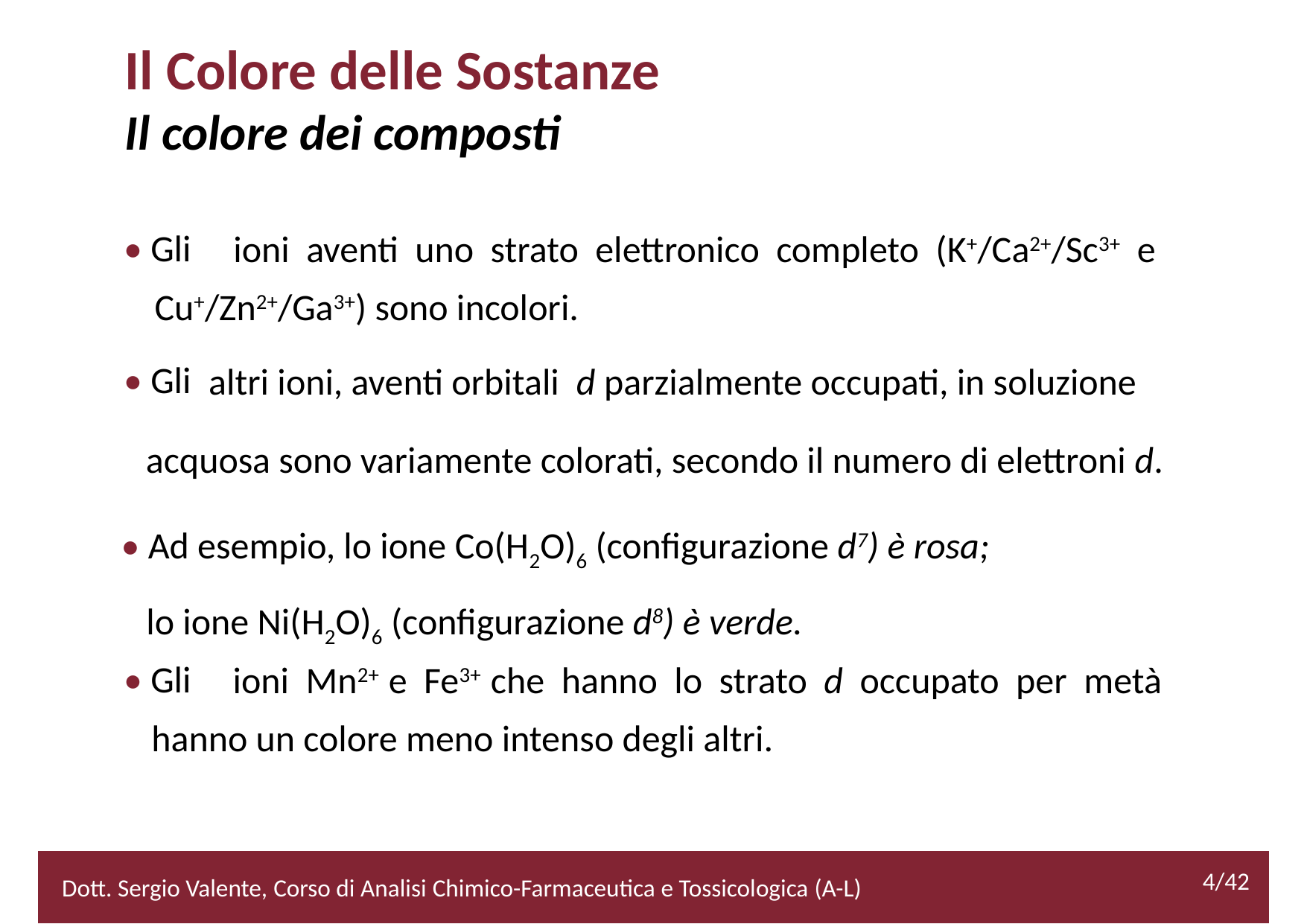

Il Colore delle Sostanze
Il colore dei composti
• Gli
ioni  aventi  uno  strato  elettronico  completo  (K+/Ca2+/Sc3+  e
Cu+/Zn2+/Ga3+) sono incolori.
• Gli
altri ioni, aventi orbitali  d parzialmente occupati, in soluzione
	acquosa sono variamente colorati, secondo il numero di elettroni d.

• Ad esempio, lo ione Co(H2O)6 (configurazione d7) è rosa;
   lo ione Ni(H2O)6 (configurazione d8) è verde.
• Gli
ioni  Mn2+  e  Fe3+  che  hanno  lo  strato  d  occupato  per  metà
	hanno un colore meno intenso degli altri.

4/42
2/52
Dott. Sergio Valente, Corso di Analisi Chimico-Farmaceutica e Tossicologica (A-L)